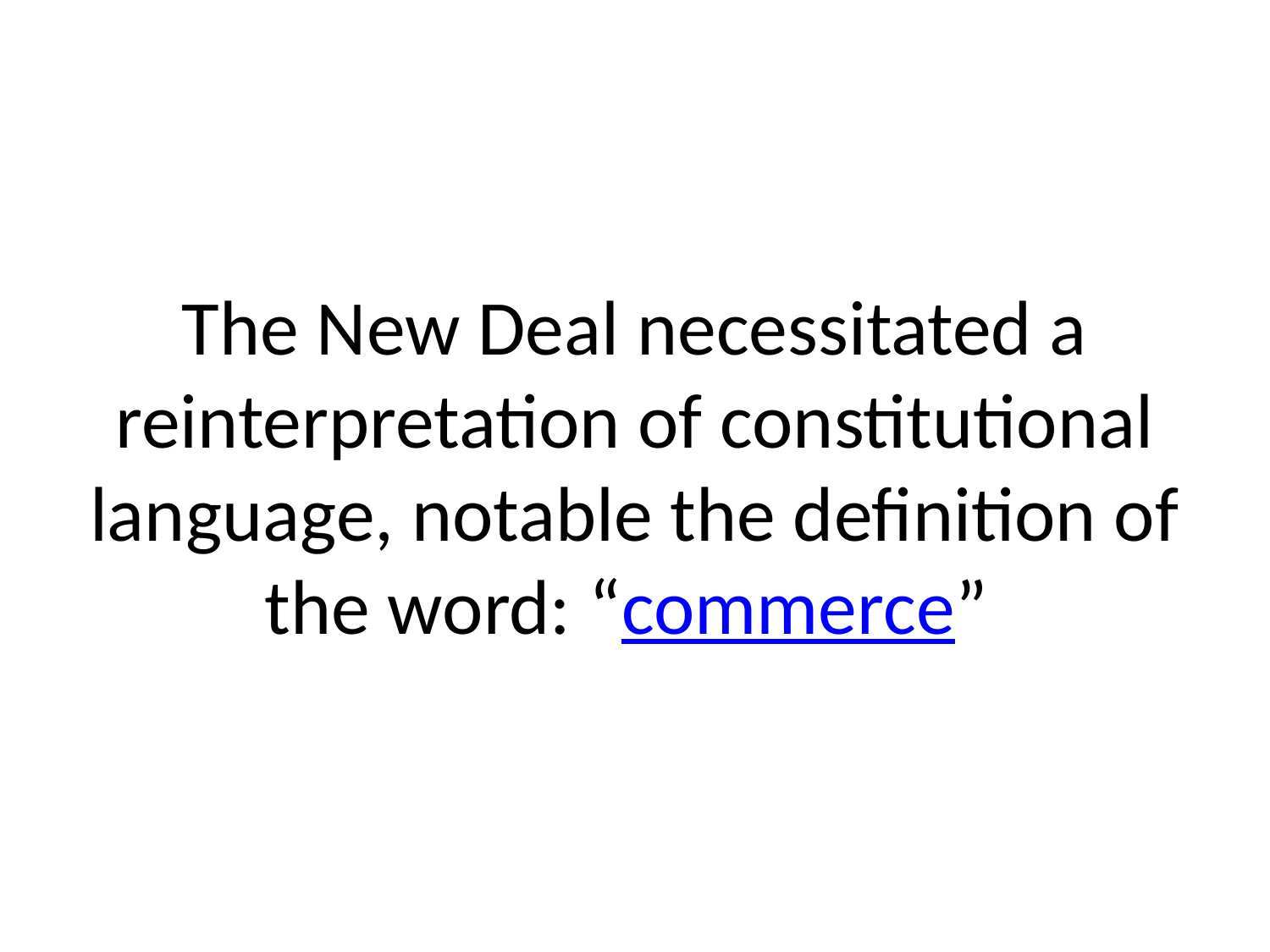

# The New Deal necessitated a reinterpretation of constitutional language, notable the definition of the word: “commerce”